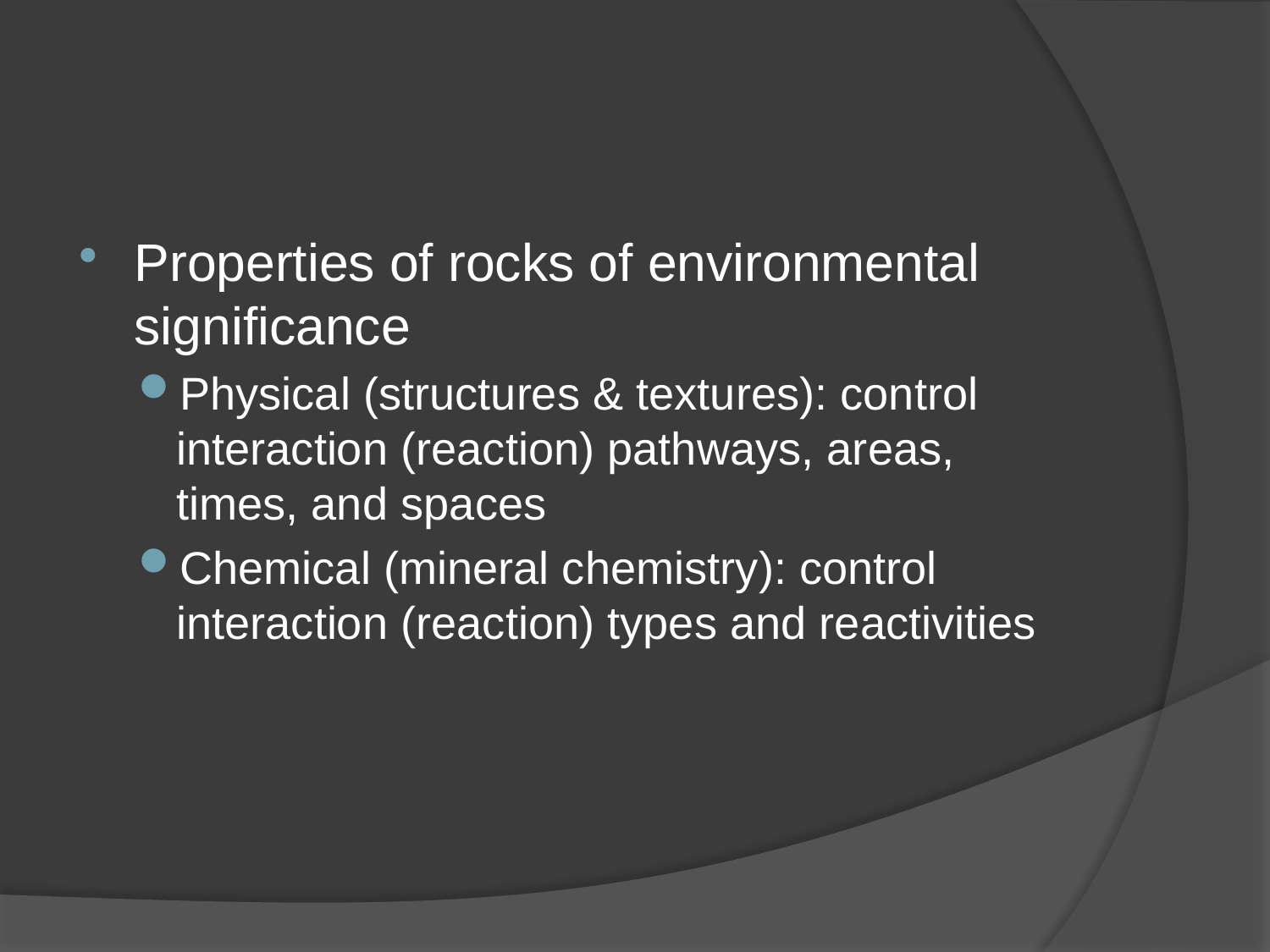

Properties of rocks of environmental significance
Physical (structures & textures): control interaction (reaction) pathways, areas, times, and spaces
Chemical (mineral chemistry): control interaction (reaction) types and reactivities